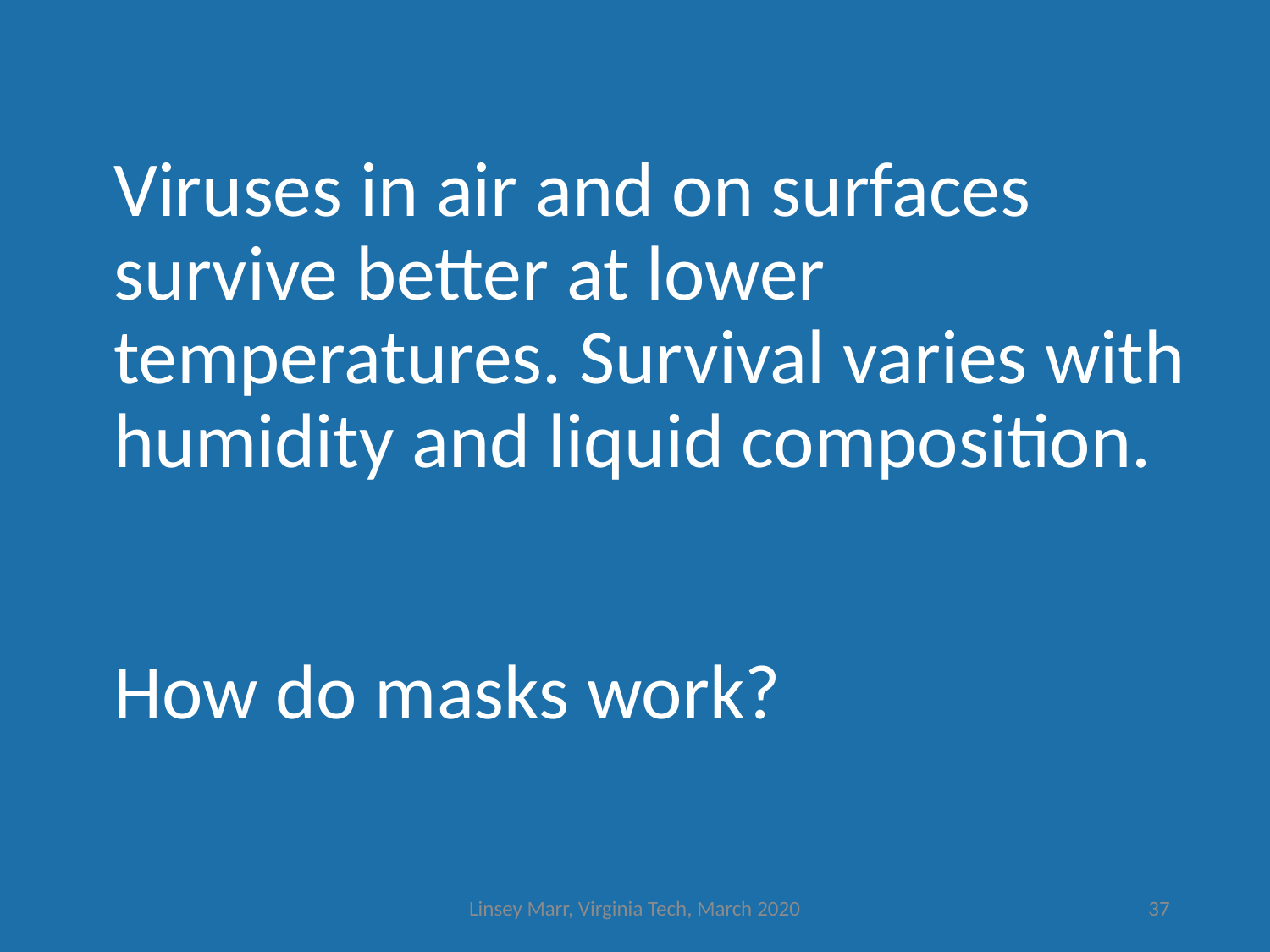

Viruses in air and on surfaces survive better at lower temperatures. Survival varies with humidity and liquid composition.

How do masks work?
Linsey Marr, Virginia Tech, March 2020
37